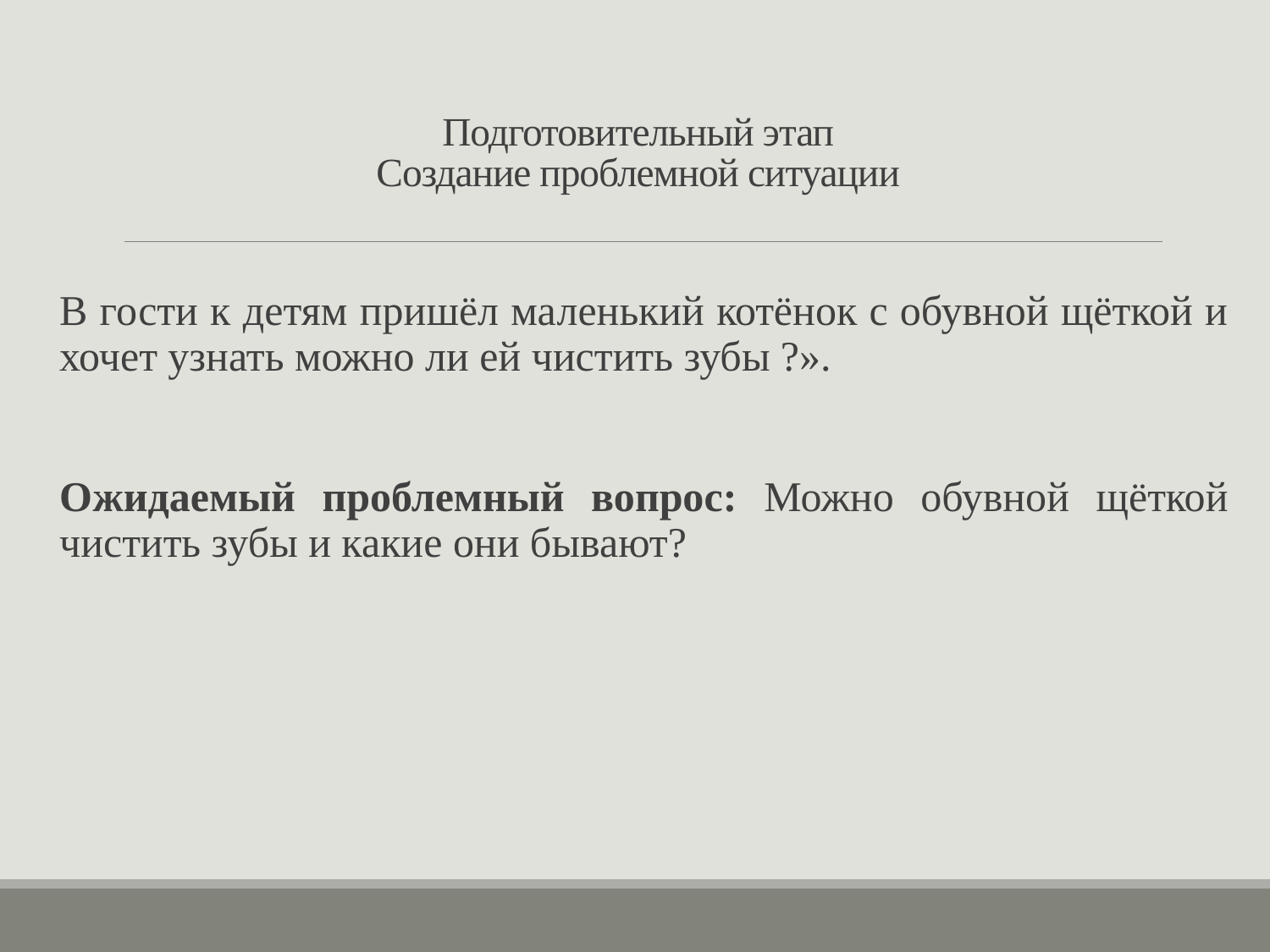

# Подготовительный этап Создание проблемной ситуации
В гости к детям пришёл маленький котёнок с обувной щёткой и хочет узнать можно ли ей чистить зубы ?».

Ожидаемый проблемный вопрос: Можно обувной щёткой чистить зубы и какие они бывают?